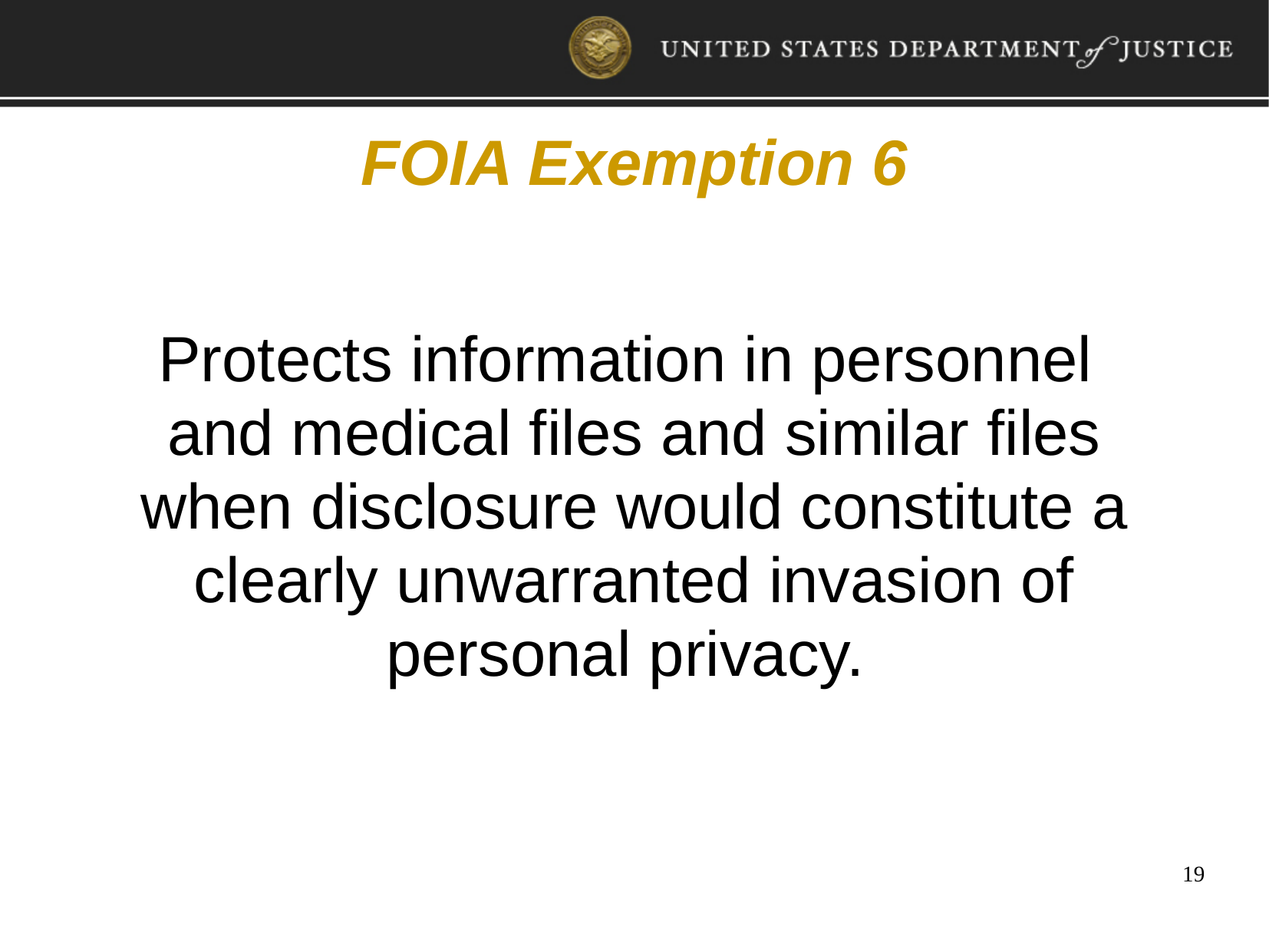

FOIA Exemption 6

Protects information in personnel
and medical files and similar files when disclosure would constitute a clearly unwarranted invasion of personal privacy.
19